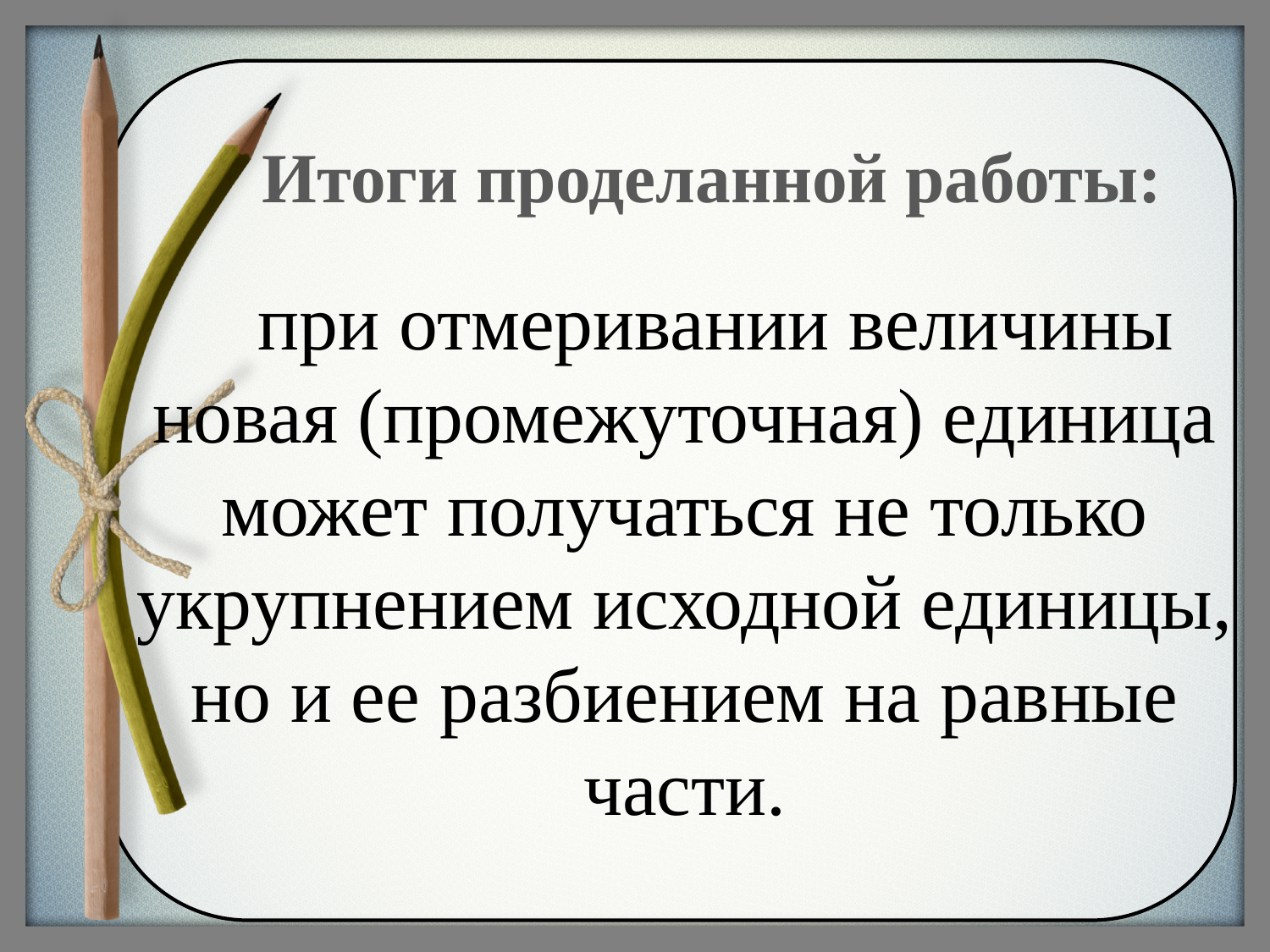

Итоги проделанной работы:
при отмеривании величины новая (промежуточная) единица может получаться не только укрупнением исходной единицы, но и ее разбиением на равные части.